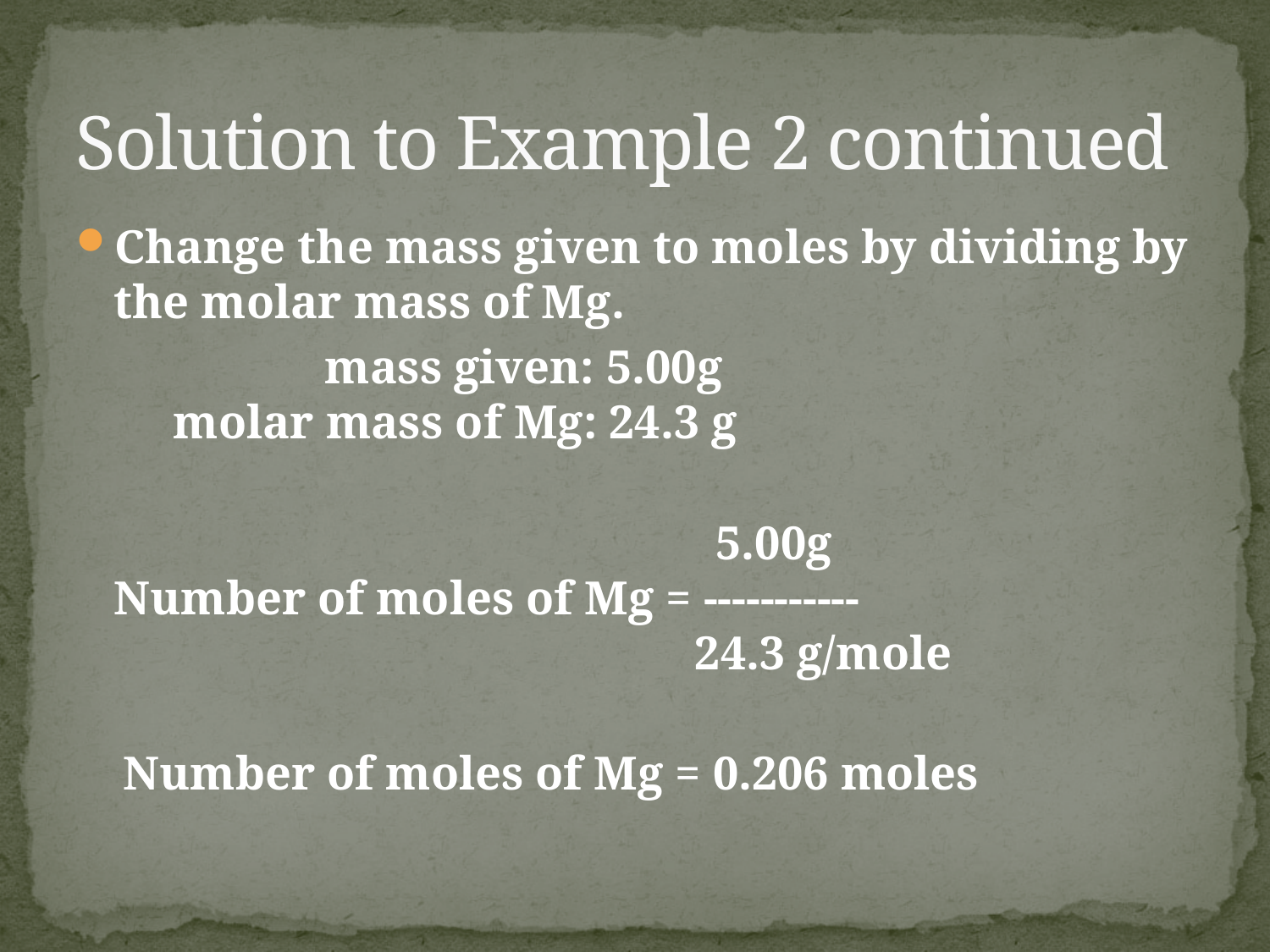

# Solution to Example 2 continued
Change the mass given to moles by dividing by the molar mass of Mg.
                     mass given: 5.00g
     molar mass of Mg: 24.3 g

                                                      5.00g
Number of moles of Mg = -----------
                                                 24.3 g/mole

    Number of moles of Mg = 0.206 moles